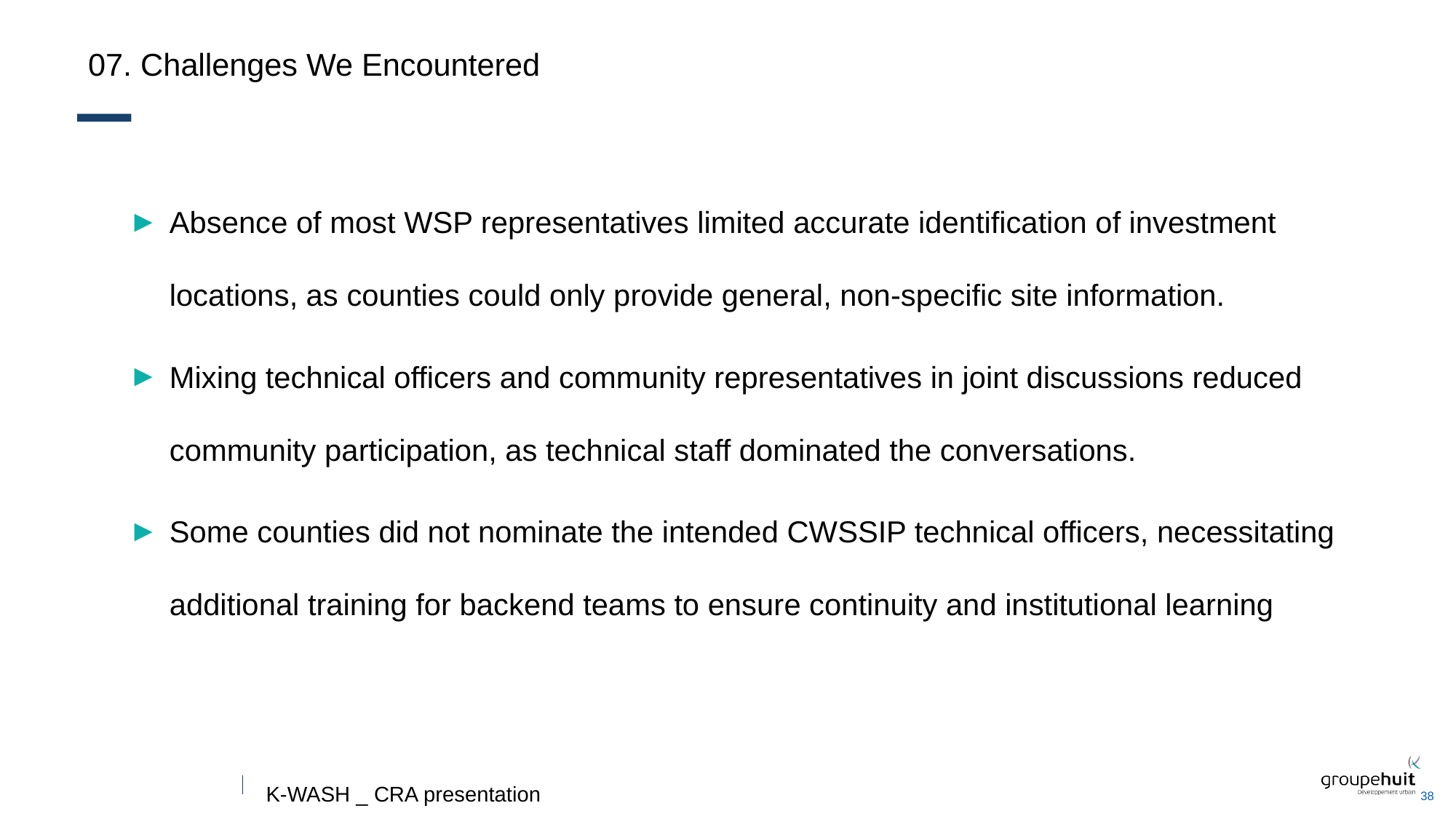

December 2025
# 07. Challenges We Encountered
Absence of most WSP representatives limited accurate identification of investment locations, as counties could only provide general, non-specific site information.
Mixing technical officers and community representatives in joint discussions reduced community participation, as technical staff dominated the conversations.
Some counties did not nominate the intended CWSSIP technical officers, necessitating additional training for backend teams to ensure continuity and institutional learning
38
K-WASH _ CRA presentation